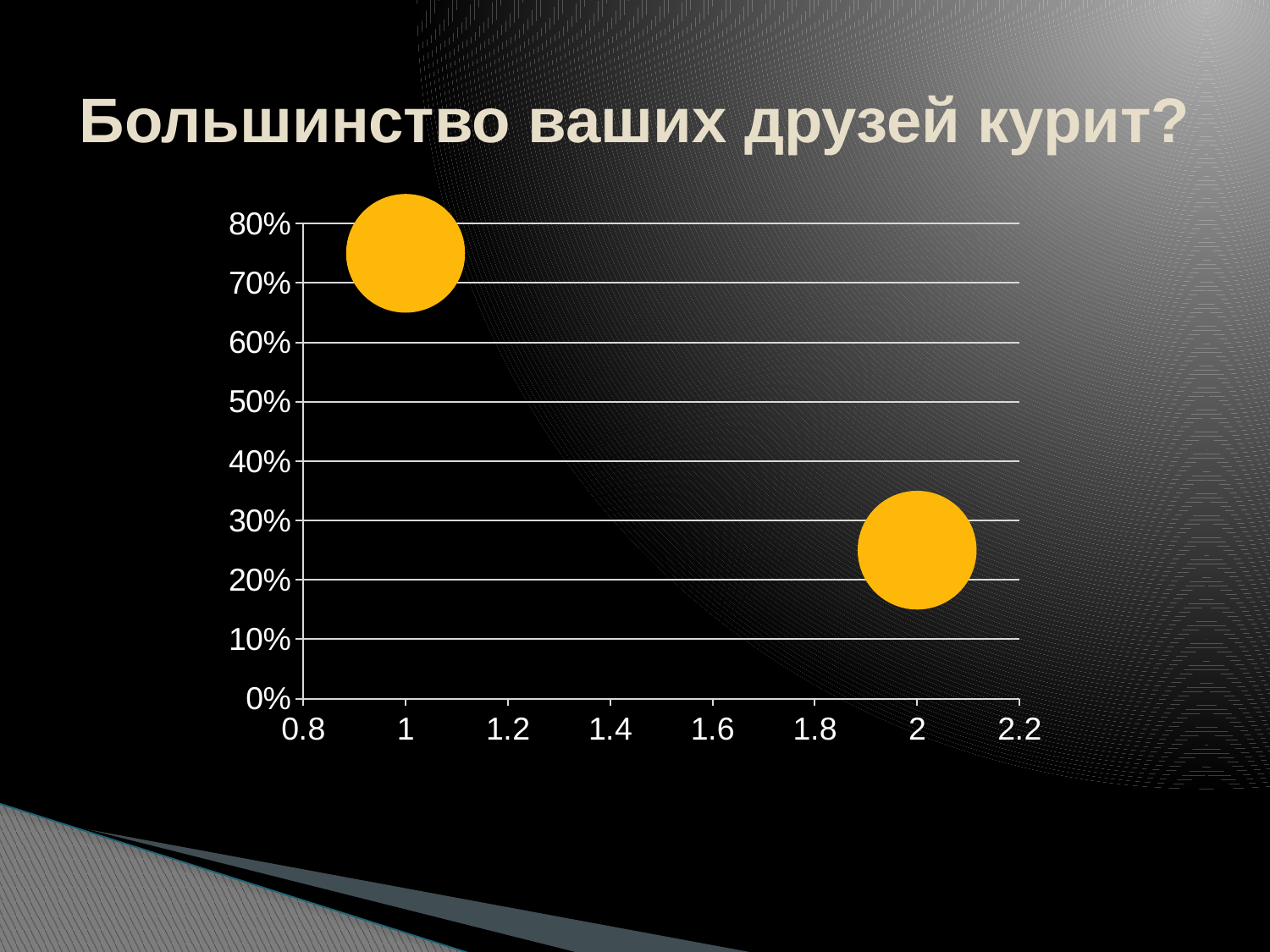

# Большинство ваших друзей курит?

### Chart

| Category | Ряд 1 |
|---|---|